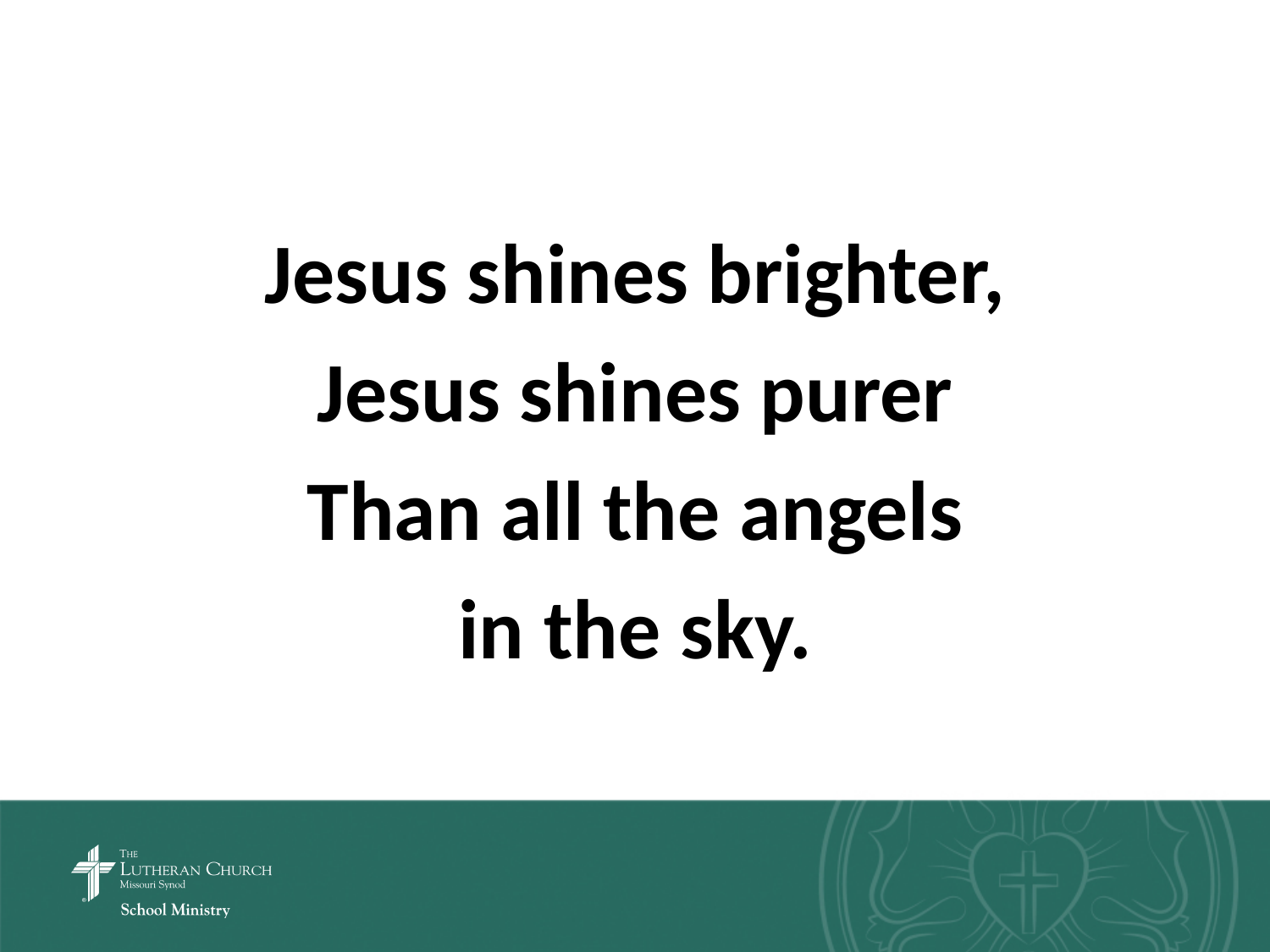

Jesus shines brighter,
Jesus shines purer
Than all the angels
in the sky.